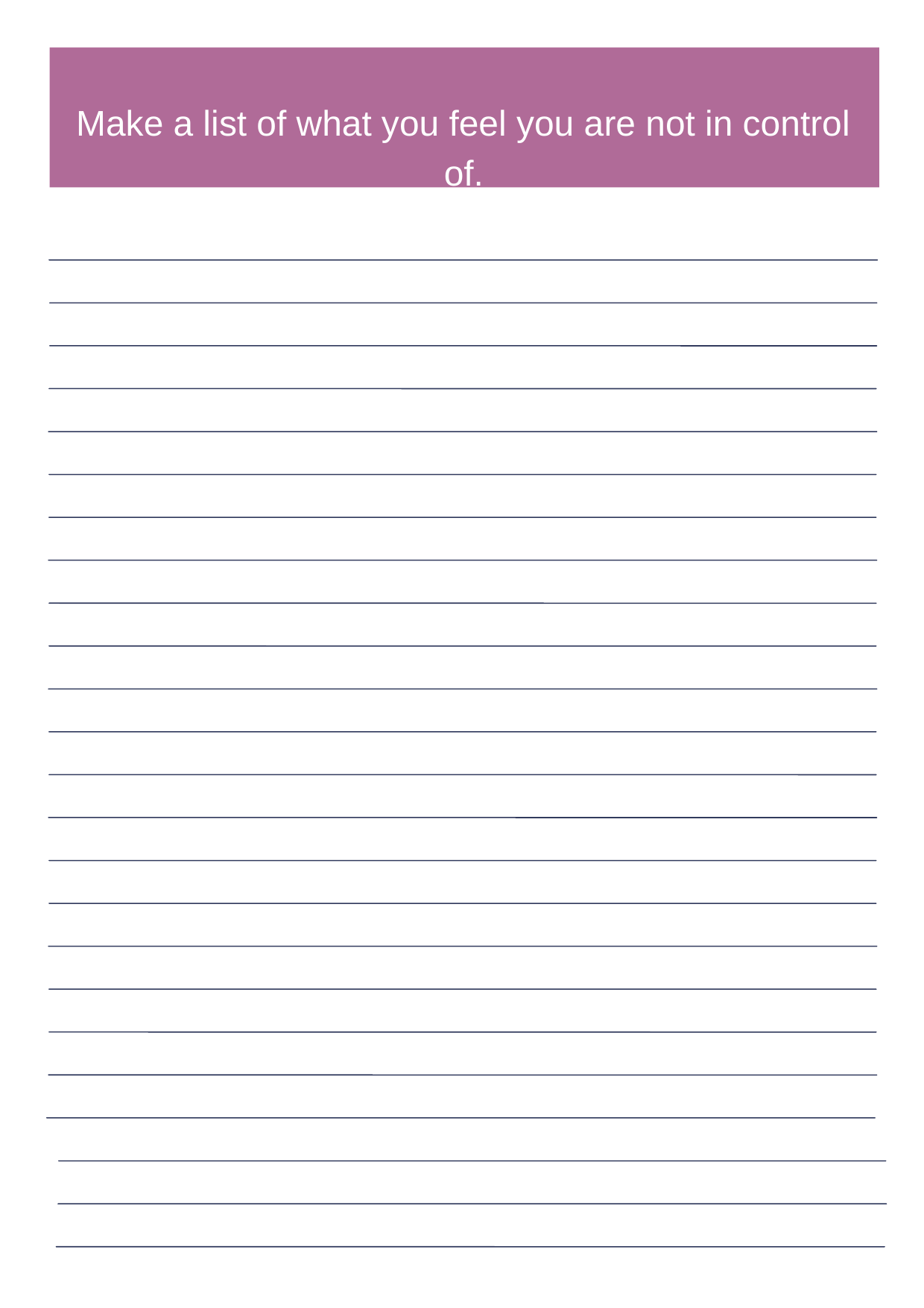

Make a list of what you feel you are not in control of.